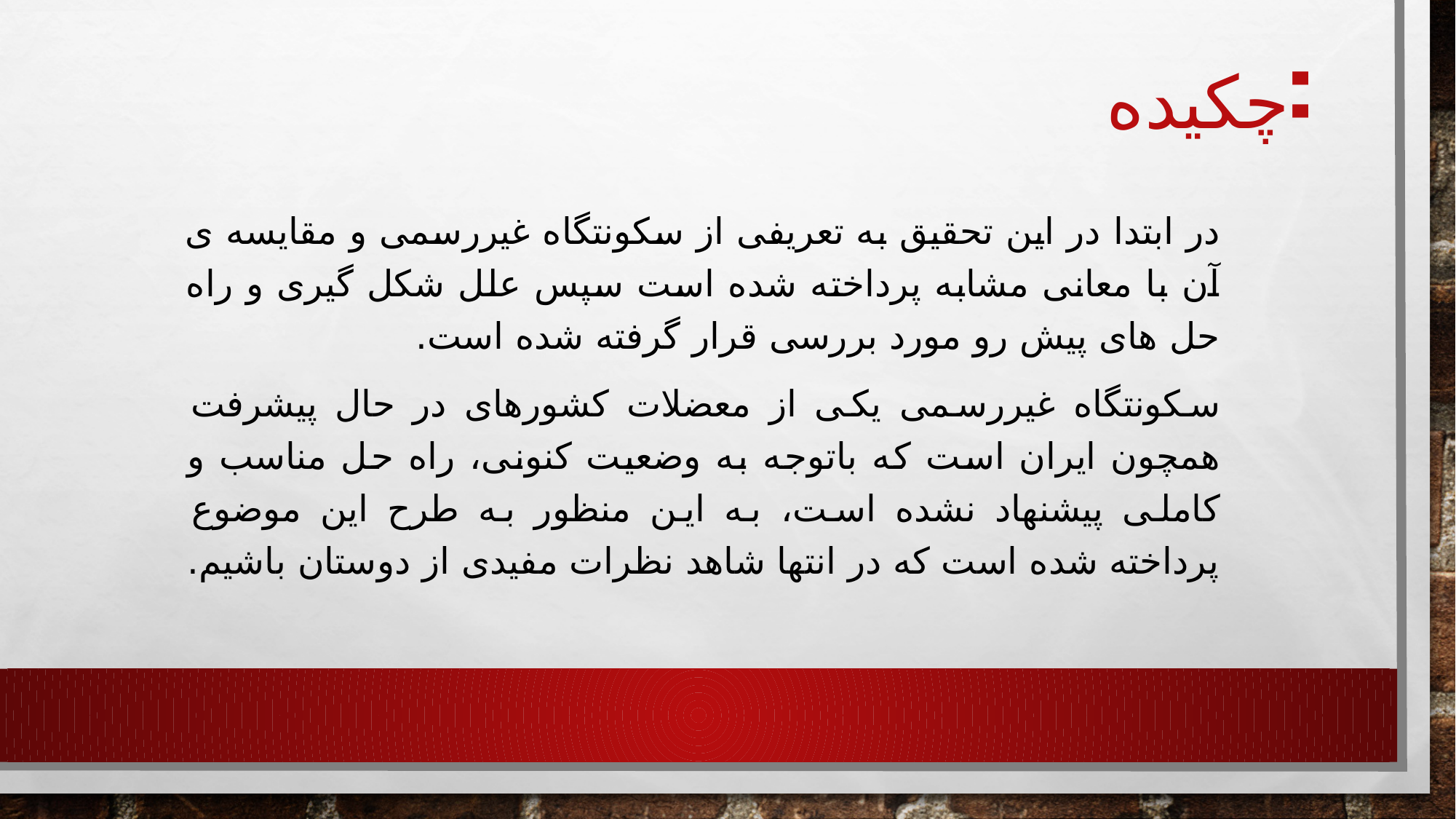

# چکیده:
در ابتدا در این تحقیق به تعریفی از سکونتگاه غیررسمی و مقایسه ی آن با معانی مشابه پرداخته شده است سپس علل شکل گیری و راه حل های پیش رو مورد بررسی قرار گرفته شده است.
سکونتگاه غیررسمی یکی از معضلات کشورهای در حال پیشرفت همچون ایران است که باتوجه به وضعیت کنونی، راه حل مناسب و کاملی پیشنهاد نشده است، به این منظور به طرح این موضوع پرداخته شده است که در انتها شاهد نظرات مفیدی از دوستان باشیم.